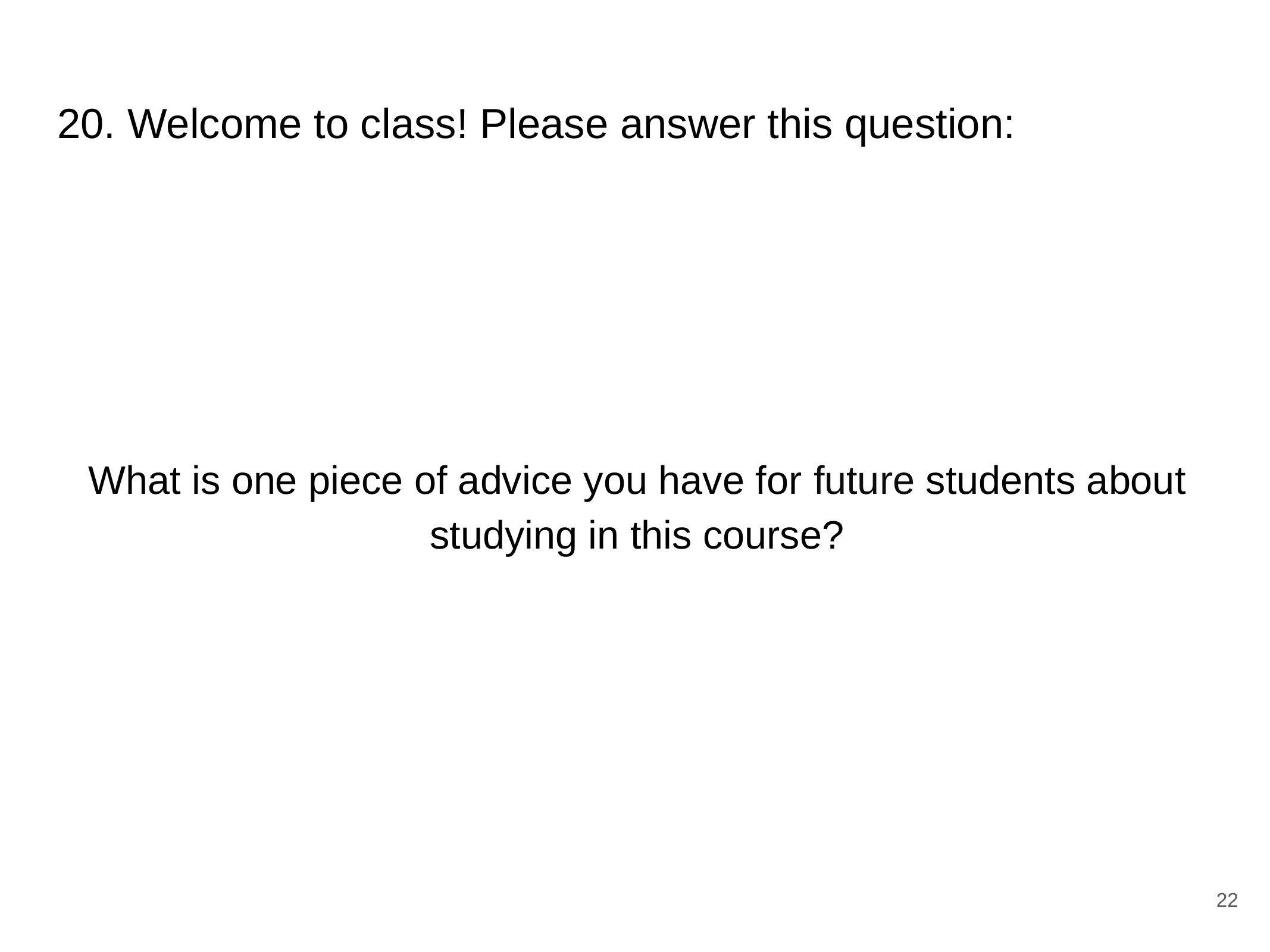

# 20. Welcome to class! Please answer this question:
What is one piece of advice you have for future students about studying in this course?

22